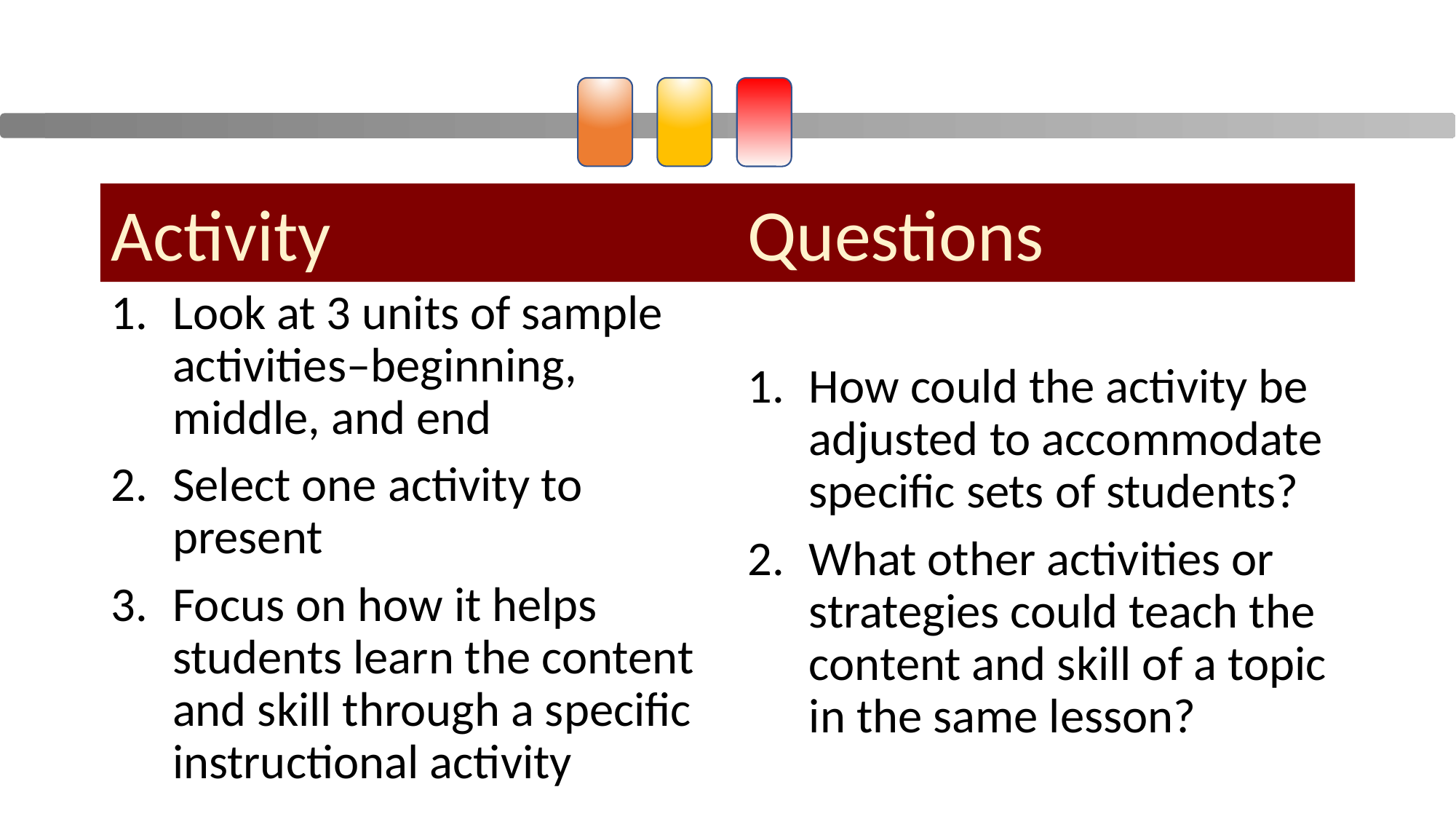

#

Activity
Questions
Look at 3 units of sample activities–beginning, middle, and end
Select one activity to present
Focus on how it helps students learn the content and skill through a specific instructional activity

How could the activity be adjusted to accommodate specific sets of students?
What other activities or strategies could teach the content and skill of a topic in the same lesson?